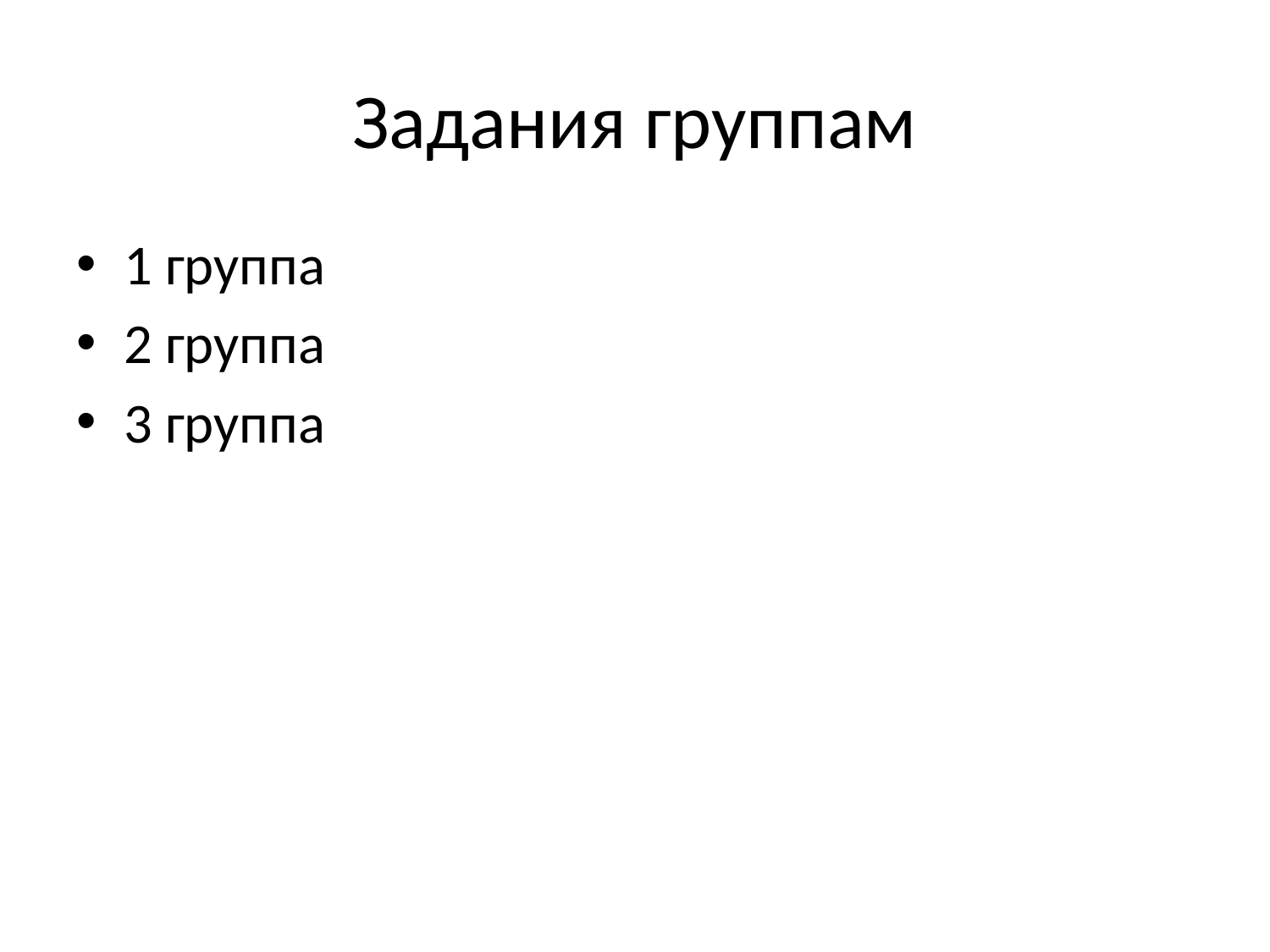

# Задания группам
1 группа
2 группа
3 группа